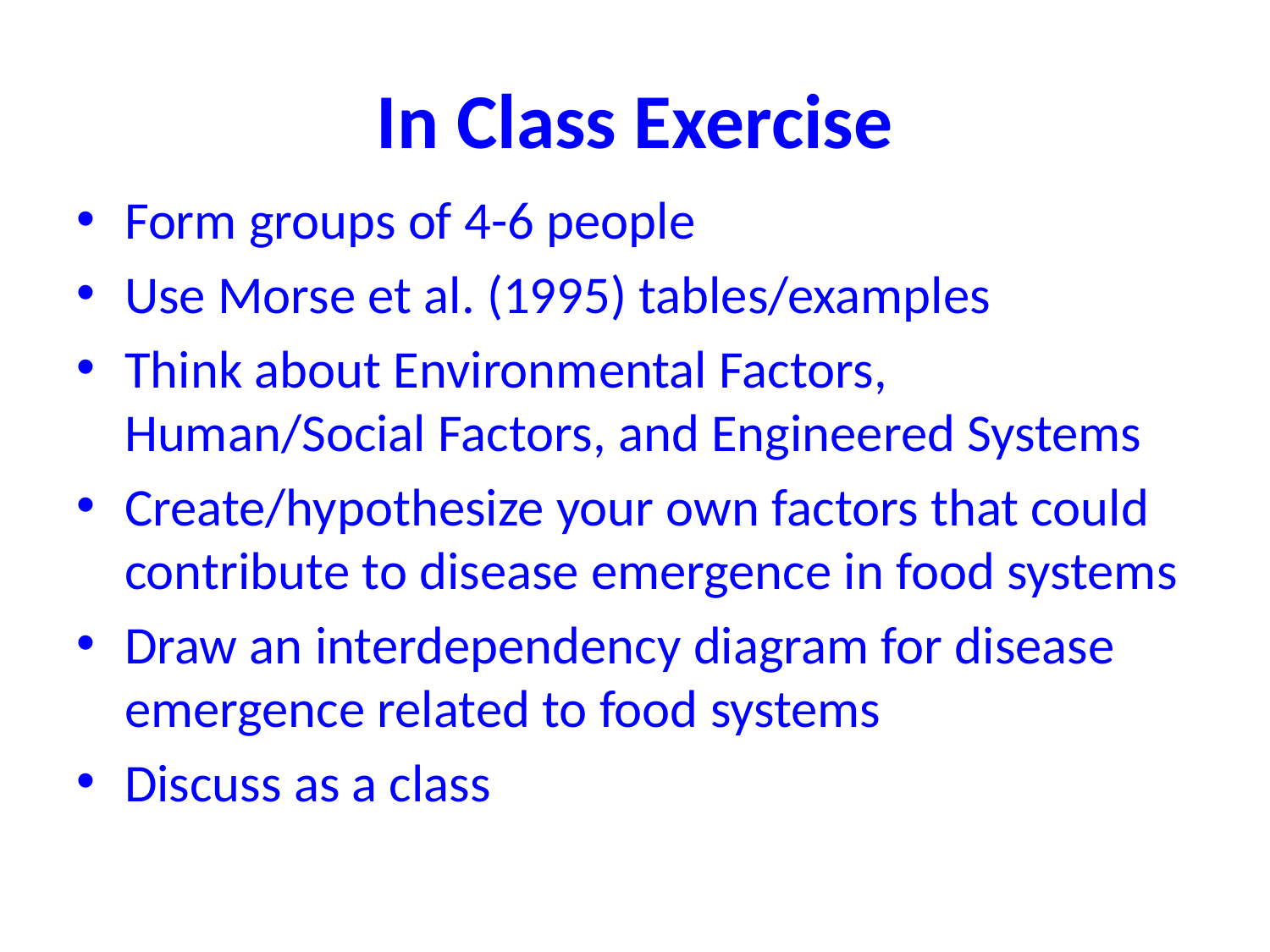

# In Class Exercise
Form groups of 4-6 people
Use Morse et al. (1995) tables/examples
Think about Environmental Factors, Human/Social Factors, and Engineered Systems
Create/hypothesize your own factors that could contribute to disease emergence in food systems
Draw an interdependency diagram for disease emergence related to food systems
Discuss as a class